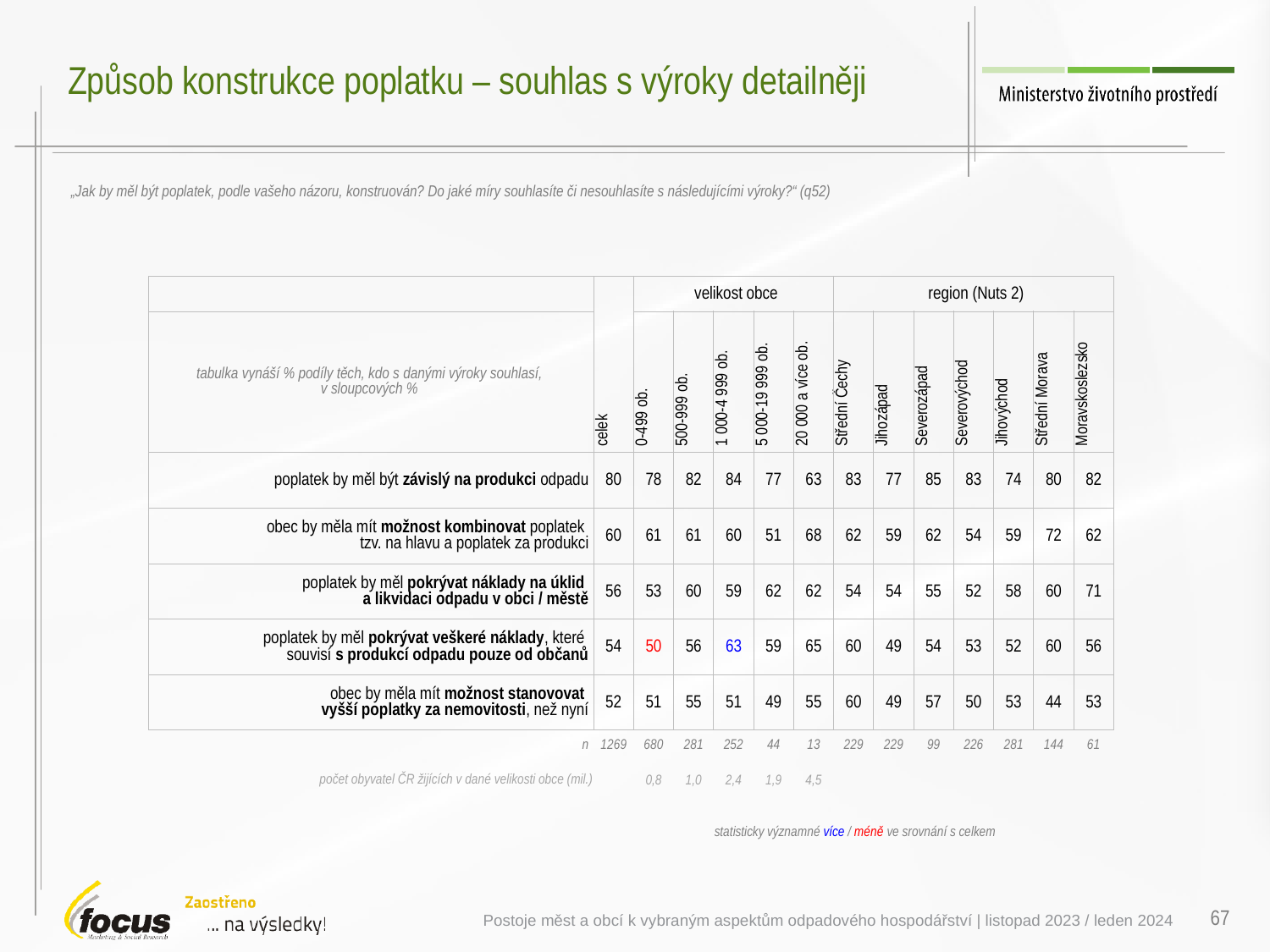

# Způsob konstrukce poplatku – souhlas s výroky detailněji
„Jak by měl být poplatek, podle vašeho názoru, konstruován? Do jaké míry souhlasíte či nesouhlasíte s následujícími výroky?“ (q52)
|  | celek | velikost obce |  |  |  |  | region (Nuts 2) |  |  |  |  |  |  |
| --- | --- | --- | --- | --- | --- | --- | --- | --- | --- | --- | --- | --- | --- |
| tabulka vynáší % podíly těch, kdo s danými výroky souhlasí, v sloupcových % | celek | 0-499 ob. | 500-999 ob. | 1 000-4 999 ob. | 5 000-19 999 ob. | 20 000 a více ob. | Střední Čechy | Jihozápad | Severozápad | Severovýchod | Jihovýchod | Střední Morava | Moravskoslezsko |
| poplatek by měl být závislý na produkci odpadu | 80 | 78 | 82 | 84 | 77 | 63 | 83 | 77 | 85 | 83 | 74 | 80 | 82 |
| obec by měla mít možnost kombinovat poplatek tzv. na hlavu a poplatek za produkci | 60 | 61 | 61 | 60 | 51 | 68 | 62 | 59 | 62 | 54 | 59 | 72 | 62 |
| poplatek by měl pokrývat náklady na úklid a likvidaci odpadu v obci / městě | 56 | 53 | 60 | 59 | 62 | 62 | 54 | 54 | 55 | 52 | 58 | 60 | 71 |
| poplatek by měl pokrývat veškeré náklady, které souvisí s produkcí odpadu pouze od občanů | 54 | 50 | 56 | 63 | 59 | 65 | 60 | 49 | 54 | 53 | 52 | 60 | 56 |
| obec by měla mít možnost stanovovat vyšší poplatky za nemovitosti, než nyní | 52 | 51 | 55 | 51 | 49 | 55 | 60 | 49 | 57 | 50 | 53 | 44 | 53 |
| n | 1269 | 680 | 281 | 252 | 44 | 13 | 229 | 229 | 99 | 226 | 281 | 144 | 61 |
| počet obyvatel ČR žijících v dané velikosti obce (mil.) |  | 0,8 | 1,0 | 2,4 | 1,9 | 4,5 |  |  |  |  |  |  |  |
statisticky významné více / méně ve srovnání s celkem